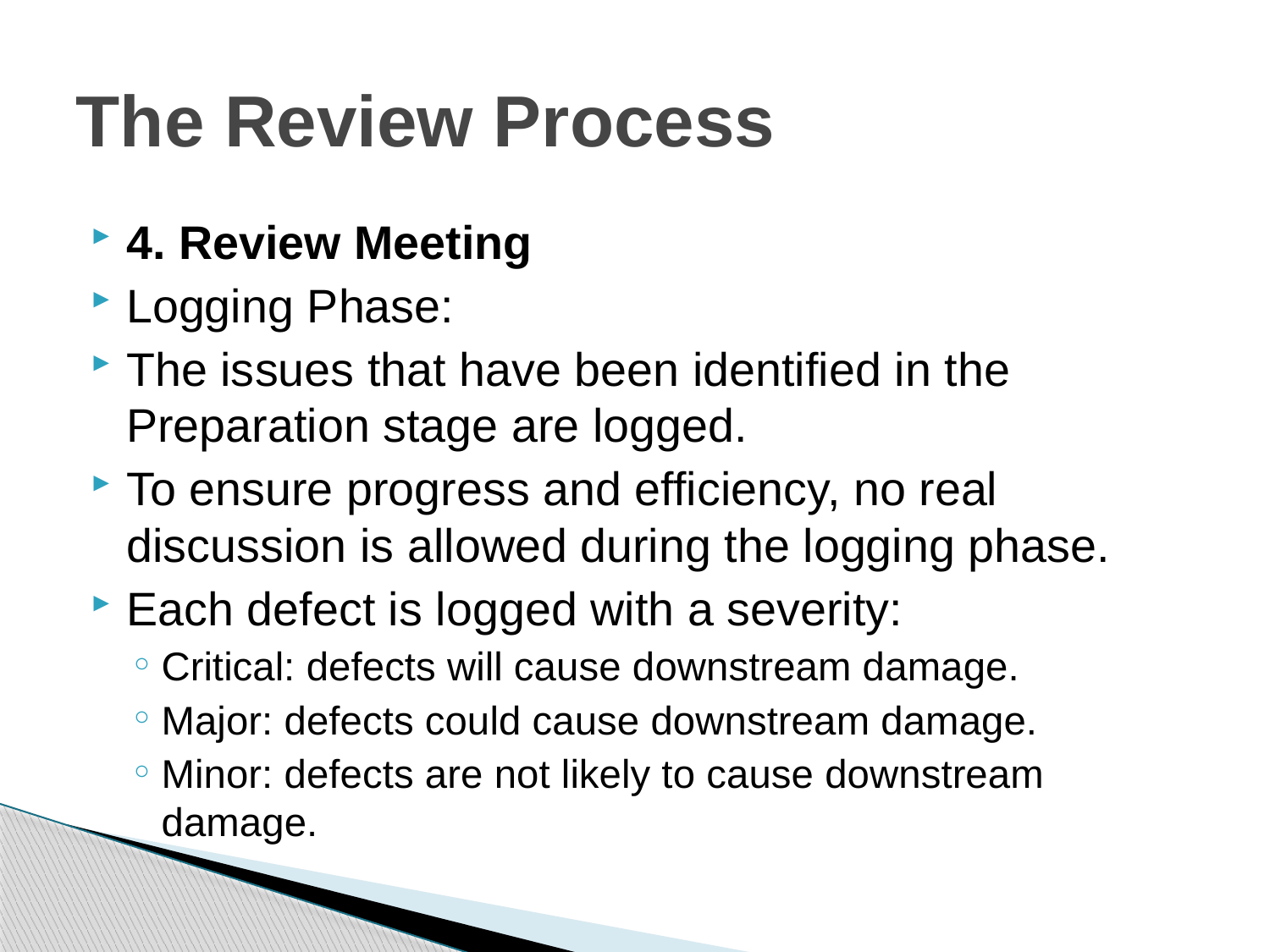

# The Review Process
4. Review Meeting
Logging Phase:
The issues that have been identified in the Preparation stage are logged.
To ensure progress and efficiency, no real discussion is allowed during the logging phase.
Each defect is logged with a severity:
Critical: defects will cause downstream damage.
Major: defects could cause downstream damage.
Minor: defects are not likely to cause downstream damage.